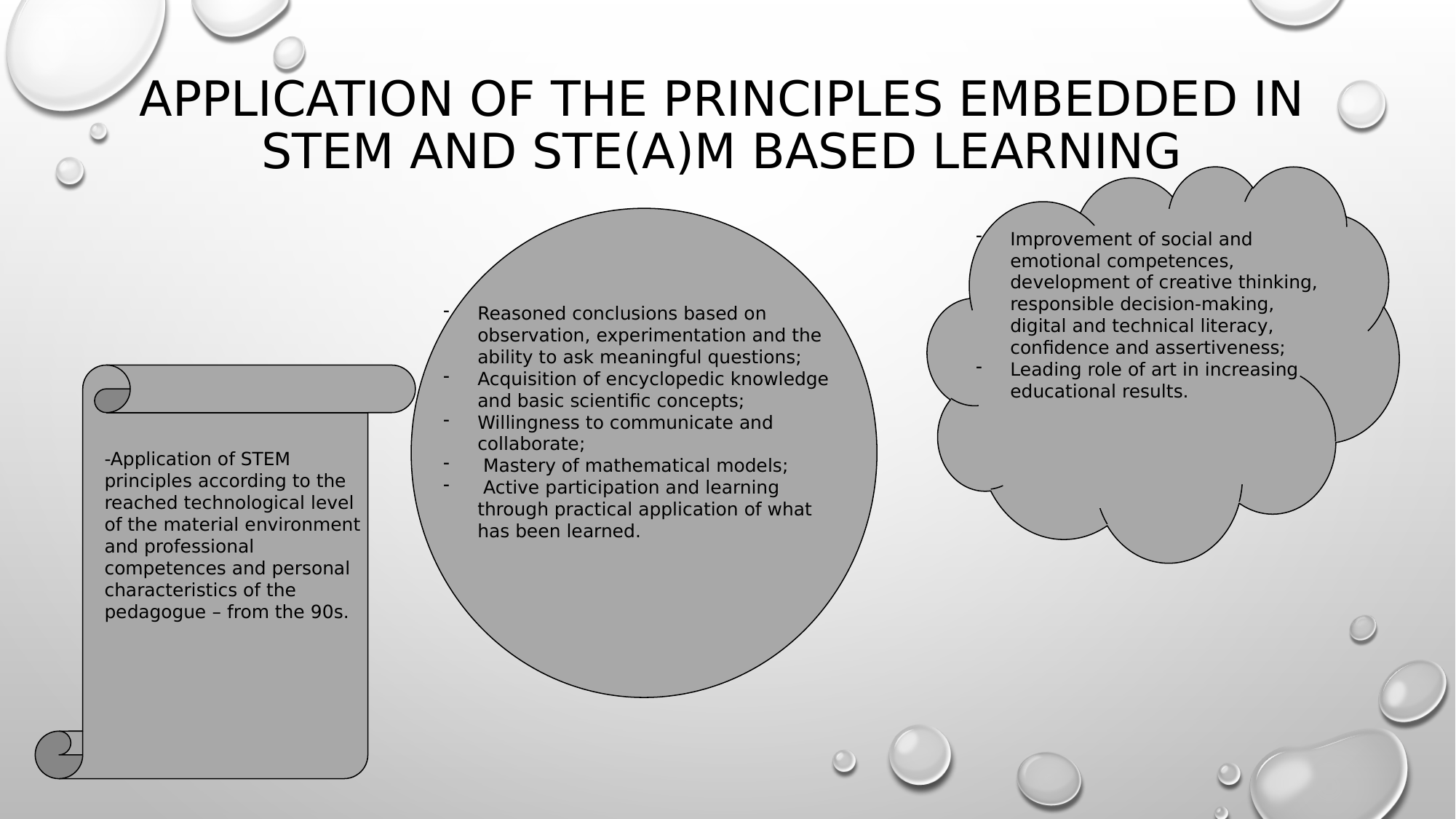

# Application of the principles embedded in STEM and STE(A)M based learning

Improvement of social and emotional competences, development of creative thinking, responsible decision-making, digital and technical literacy, confidence and assertiveness;
Leading role of art in increasing educational results.
Reasoned conclusions based on observation, experimentation and the ability to ask meaningful questions;
Acquisition of encyclopedic knowledge and basic scientific concepts;
Willingness to communicate and collaborate;
 Mastery of mathematical models;
 Active participation and learning through practical application of what has been learned.

-Application of STEM principles according to the reached technological level of the material environment and professional competences and personal characteristics of the pedagogue – from the 90s.